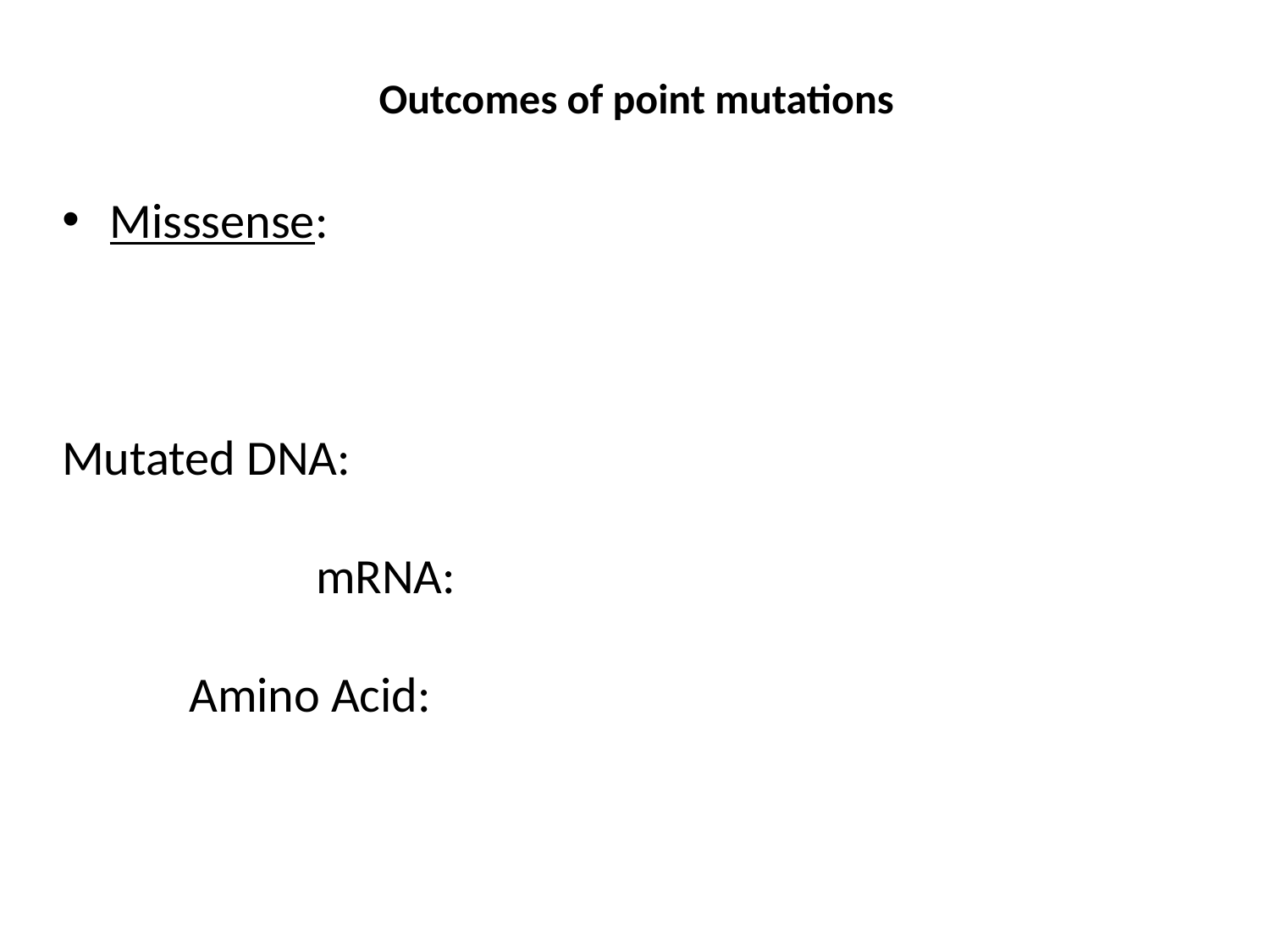

# Outcomes of point mutations
Misssense:

Mutated DNA:

		mRNA:

	Amino Acid: